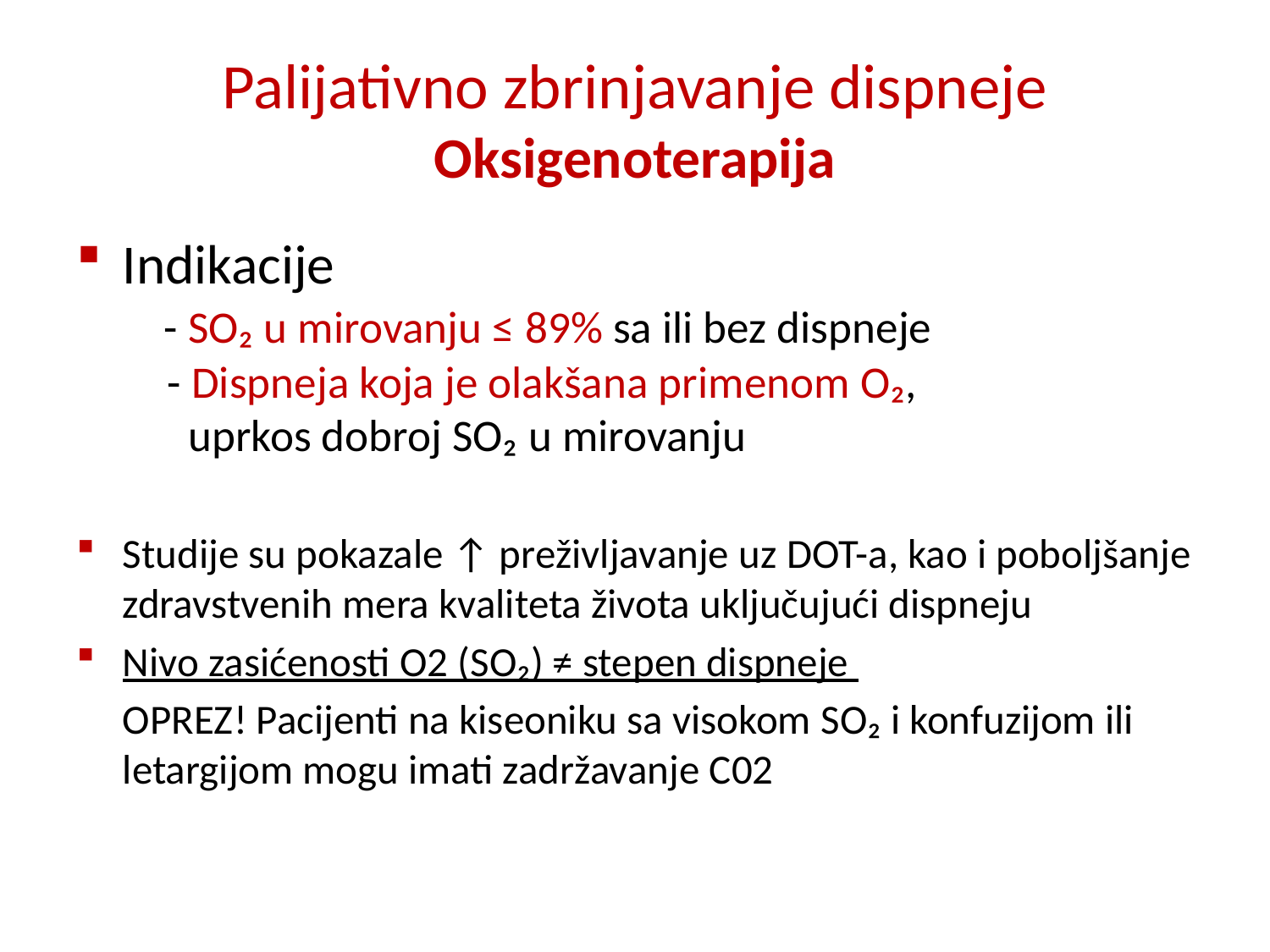

# Palijativno zbrinjavanje dispneje Oksigenoterapija
Indikacije
        - SО₂ u mirovanju ≤ 89% sa ili bez dispneje
         - Dispneja koja je olakšana primenom O₂,
           uprkos dobroj SO₂ u mirovanju

Studije su pokazale ↑ preživljavanje uz DOT-a, kao i poboljšanje zdravstvenih mera kvaliteta života uključujući dispneju
Nivo zasićenosti O2 (SО₂) ≠ stepen dispneje
     OPREZ! Pacijenti na kiseoniku sa visokom SО₂ i konfuzijom ili letargijom mogu imati zadržavanje C02